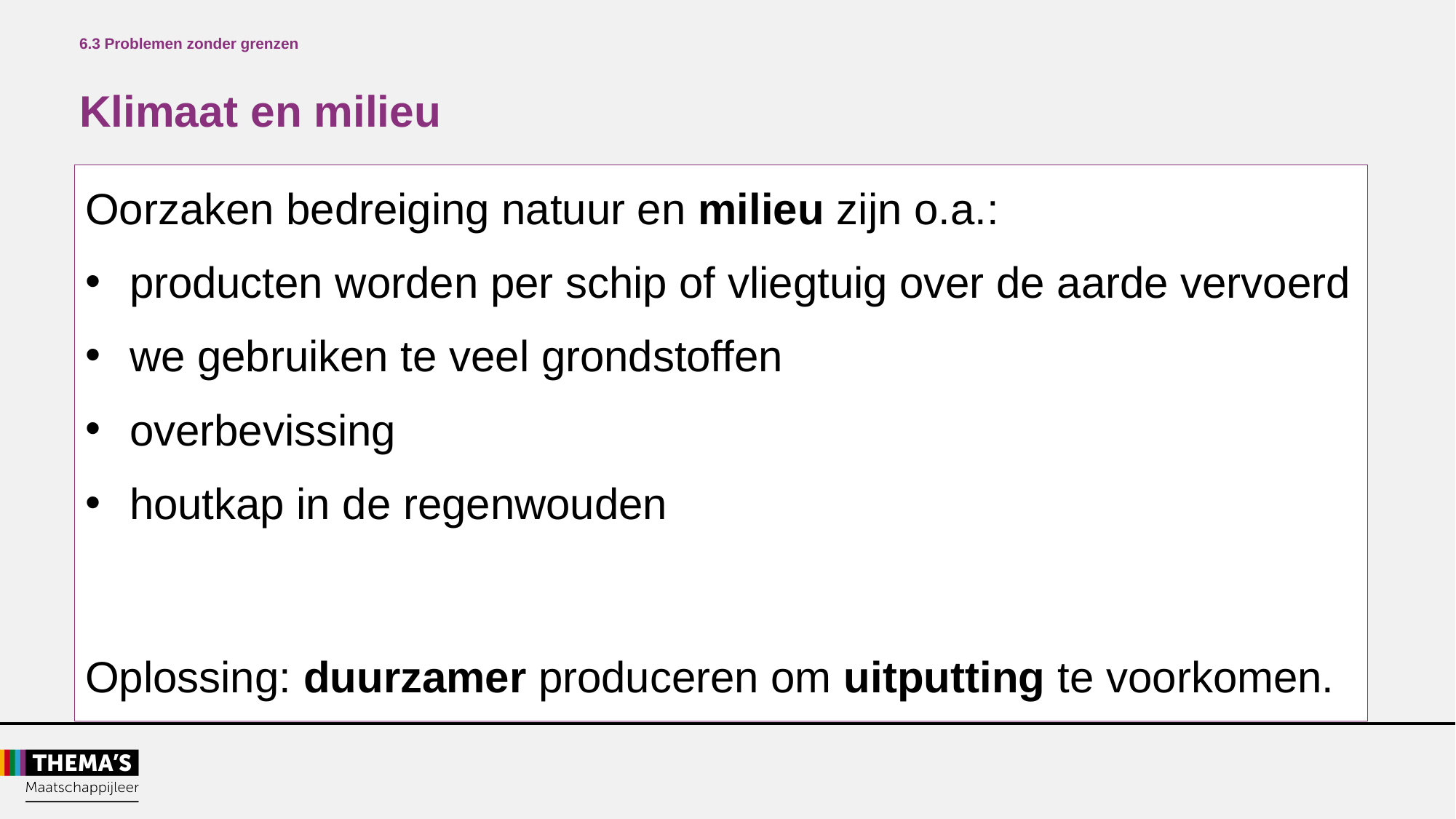

6.3 Problemen zonder grenzen
Klimaat en milieu
Oorzaken bedreiging natuur en milieu zijn o.a.:
producten worden per schip of vliegtuig over de aarde vervoerd
we gebruiken te veel grondstoffen
overbevissing
houtkap in de regenwouden

Oplossing: duurzamer produceren om uitputting te voorkomen.